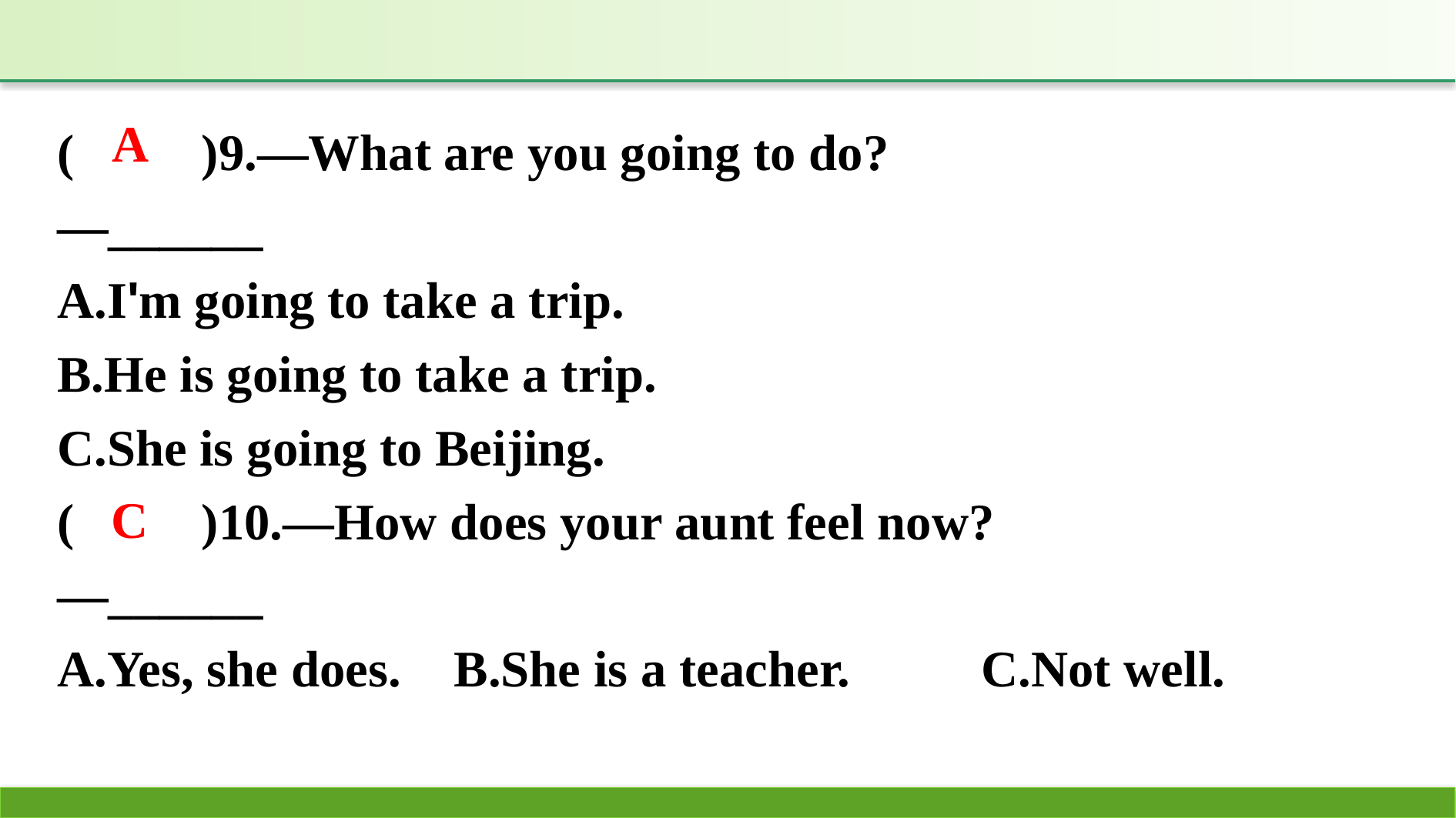

(　　)9.—What are you going to do?
—______
A.I'm going to take a trip.
B.He is going to take a trip.
C.She is going to Beijing.
(　　)10.—How does your aunt feel now?
—______
A.Yes, she does.	B.She is a teacher.		C.Not well.
A
C